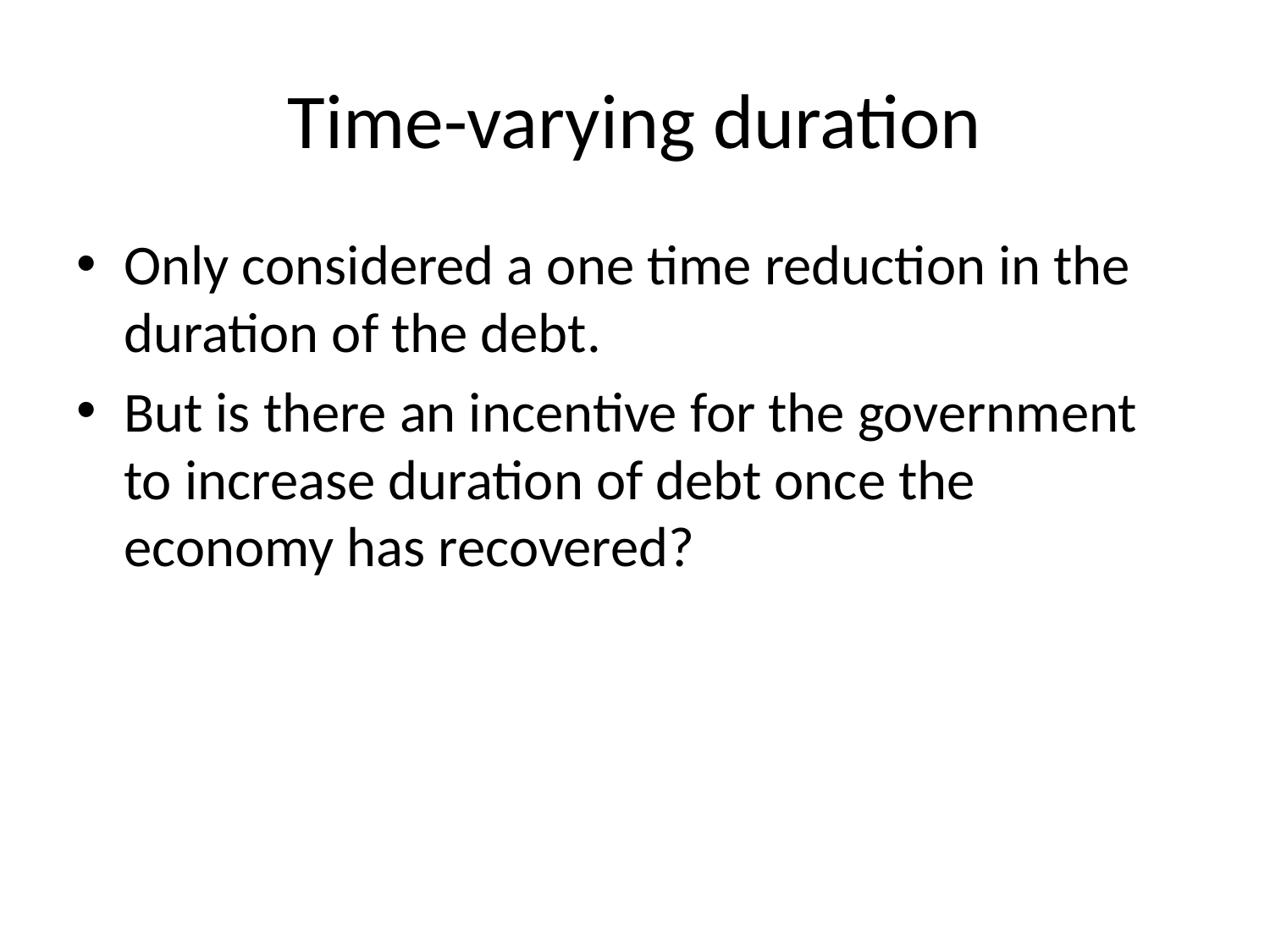

# Time-varying duration
Only considered a one time reduction in the duration of the debt.
But is there an incentive for the government to increase duration of debt once the economy has recovered?